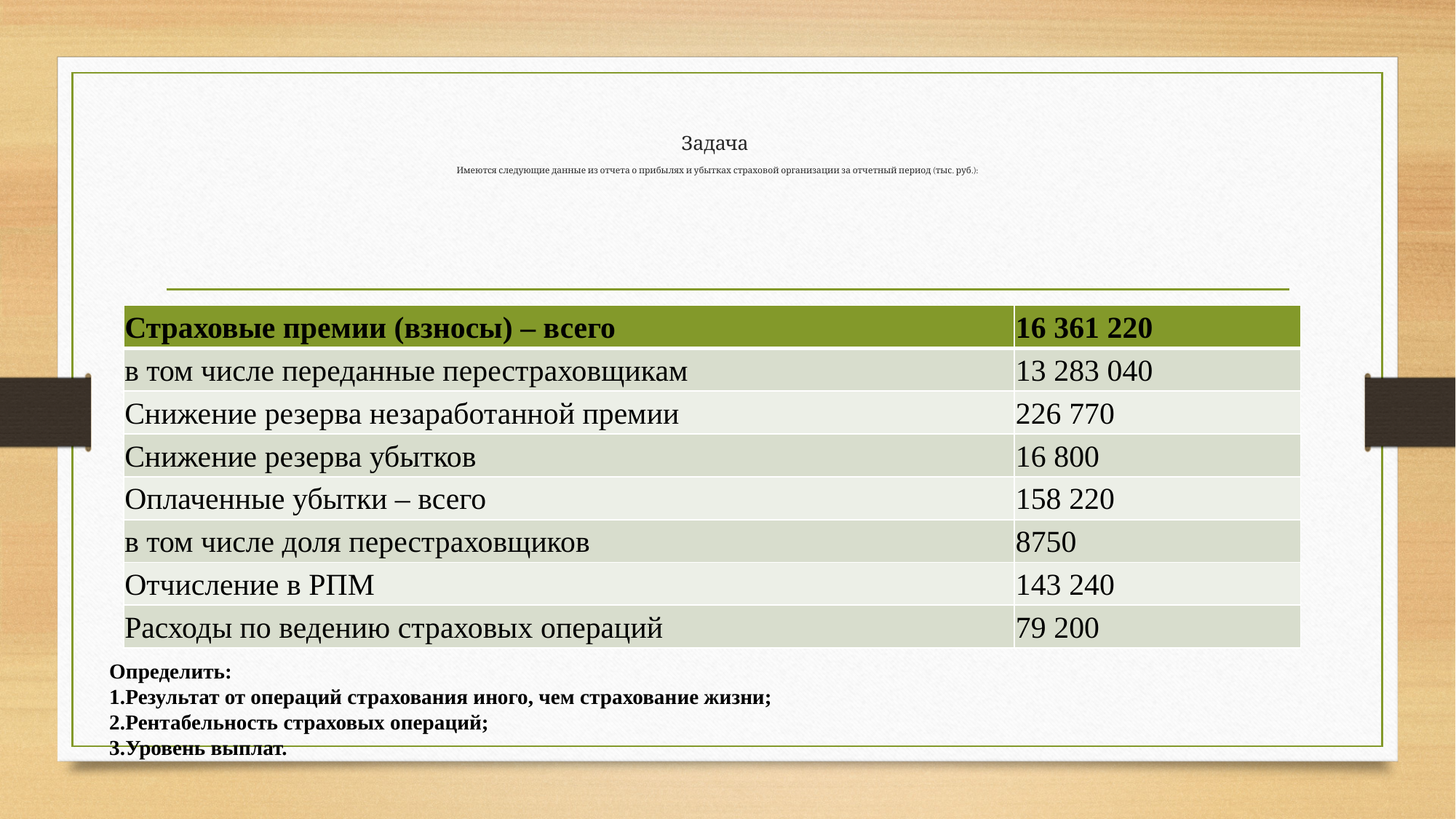

# Задача Имеются следующие данные из отчета о прибылях и убытках страховой организации за отчетный период (тыс. руб.):
| Страховые премии (взносы) – всего | 16 361 220 |
| --- | --- |
| в том числе переданные перестраховщикам | 13 283 040 |
| Снижение резерва незаработанной премии | 226 770 |
| Снижение резерва убытков | 16 800 |
| Оплаченные убытки – всего | 158 220 |
| в том числе доля перестраховщиков | 8750 |
| Отчисление в РПМ | 143 240 |
| Расходы по ведению страховых операций | 79 200 |
Определить:
1.Результат от операций страхования иного, чем страхование жизни;
2.Рентабельность страховых операций;
3.Уровень выплат.